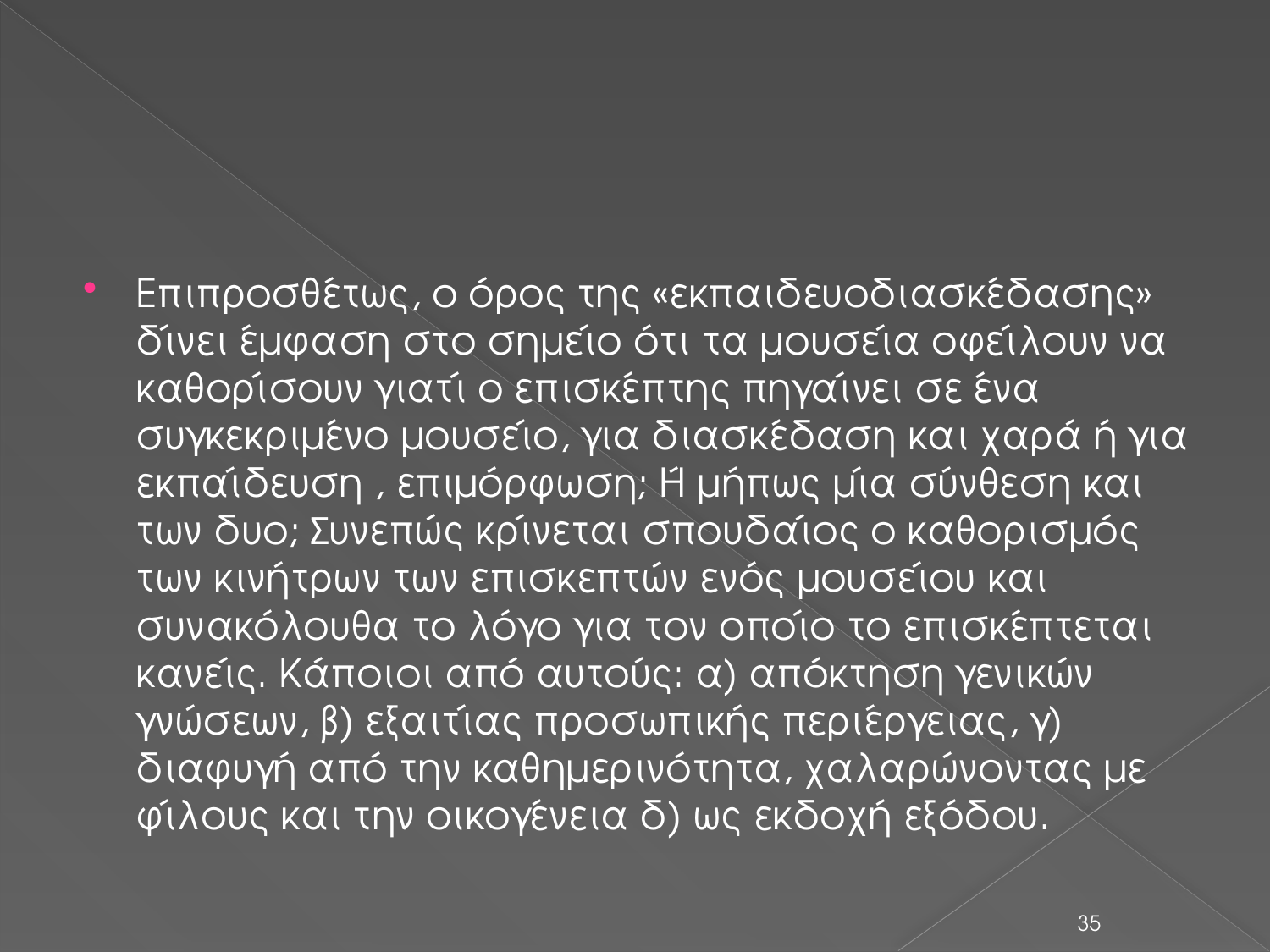

#
Επιπροσθέτως, ο όρος της «εκπαιδευοδιασκέδασης» δίνει έμφαση στο σημείο ότι τα μουσεία οφείλουν να καθορίσουν γιατί ο επισκέπτης πηγαίνει σε ένα συγκεκριμένο μουσείο, για διασκέδαση και χαρά ή για εκπαίδευση , επιμόρφωση; Ή μήπως μία σύνθεση και των δυο; Συνεπώς κρίνεται σπουδαίος ο καθορισμός των κινήτρων των επισκεπτών ενός μουσείου και συνακόλουθα το λόγο για τον οποίο το επισκέπτεται κανείς. Κάποιοι από αυτούς: α) απόκτηση γενικών γνώσεων, β) εξαιτίας προσωπικής περιέργειας, γ) διαφυγή από την καθημερινότητα, χαλαρώνοντας με φίλους και την οικογένεια δ) ως εκδοχή εξόδου.

35